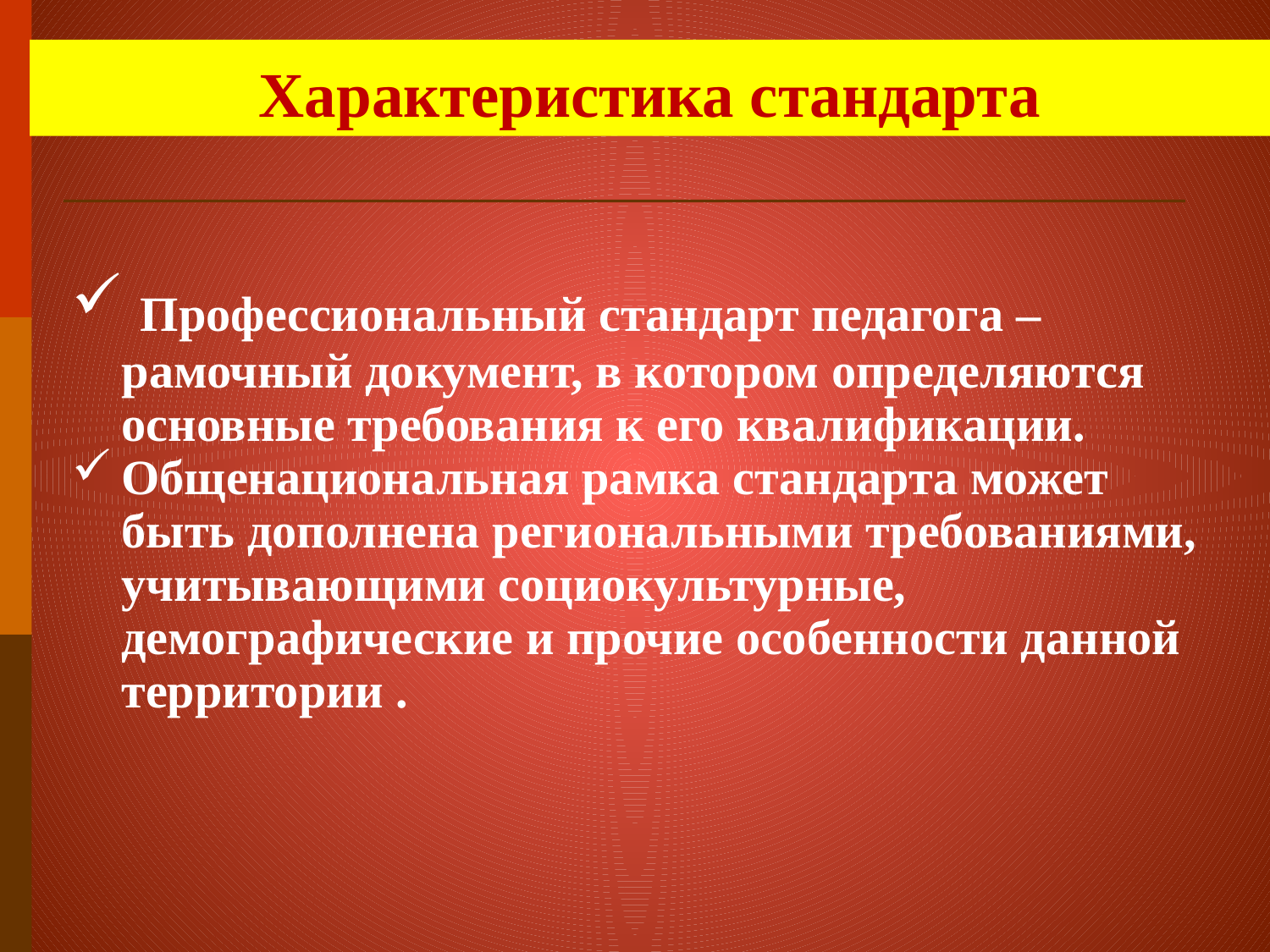

Характеристика стандарта

 Профессиональный стандарт педагога – рамочный документ, в котором определяются основные требования к его квалификации.
Общенациональная рамка стандарта может быть дополнена региональными требованиями, учитывающими социокультурные, демографические и прочие особенности данной территории .